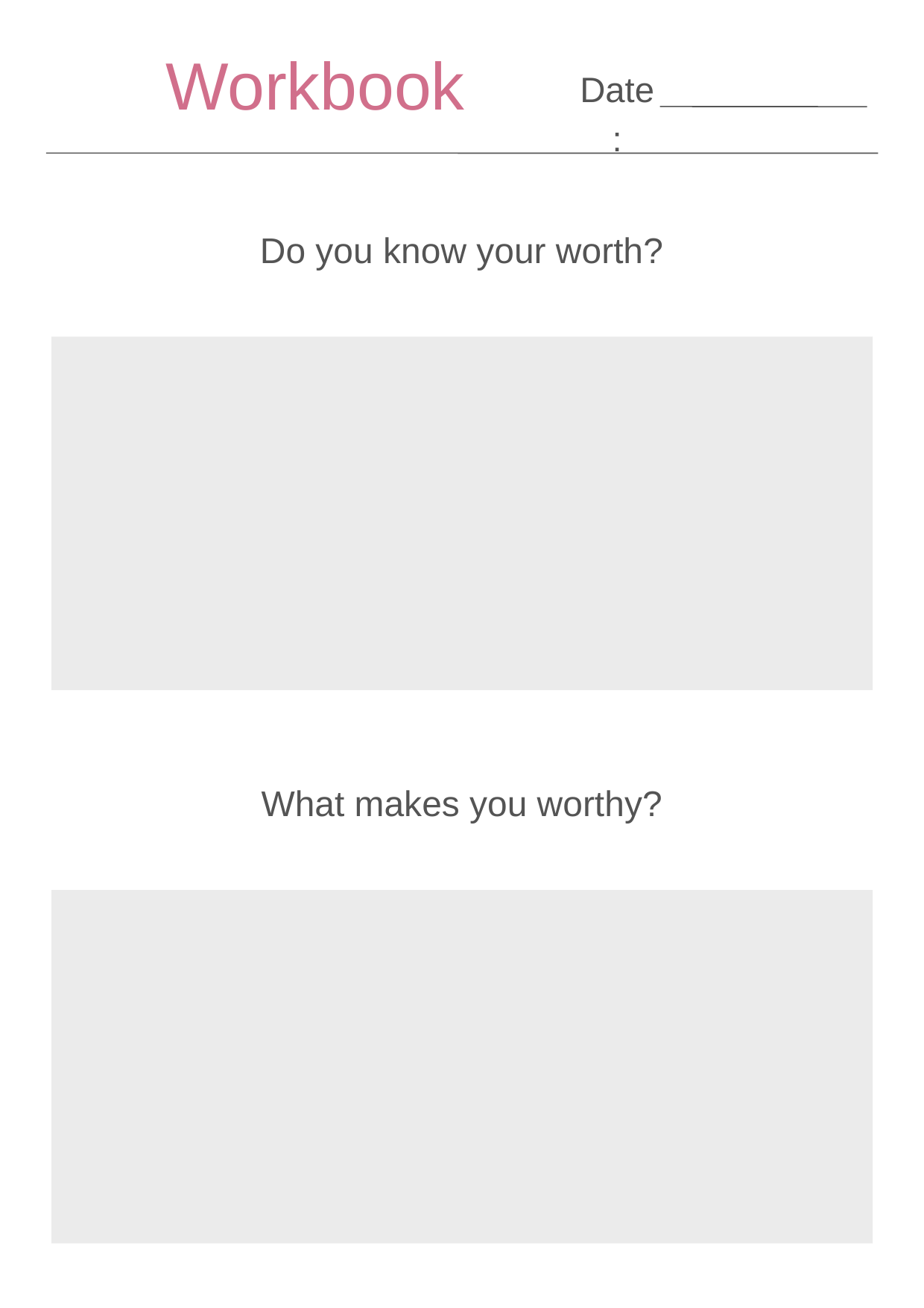

Workbook
Date:

Do you know your worth?

What makes you worthy?